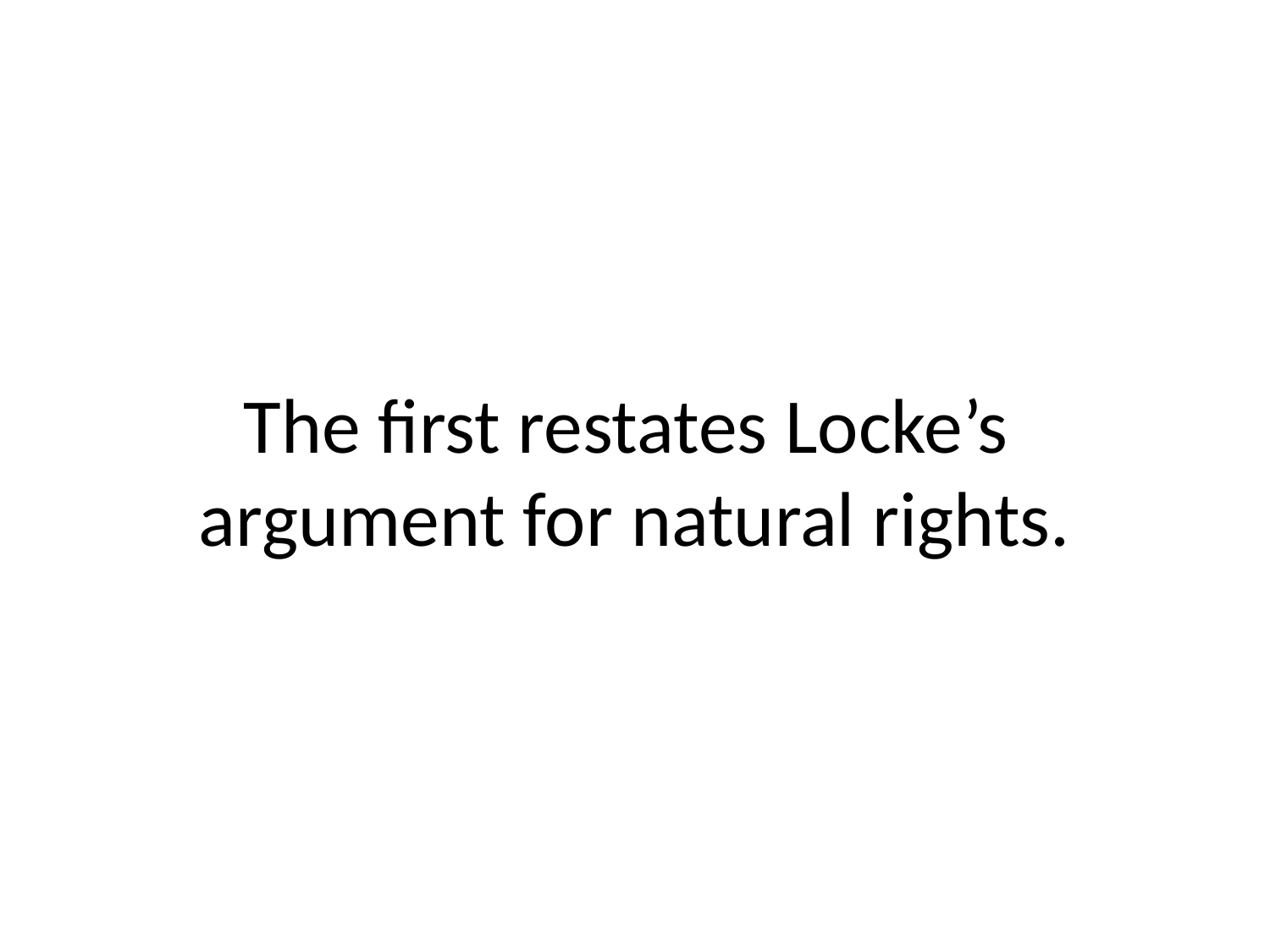

# The first restates Locke’s argument for natural rights.